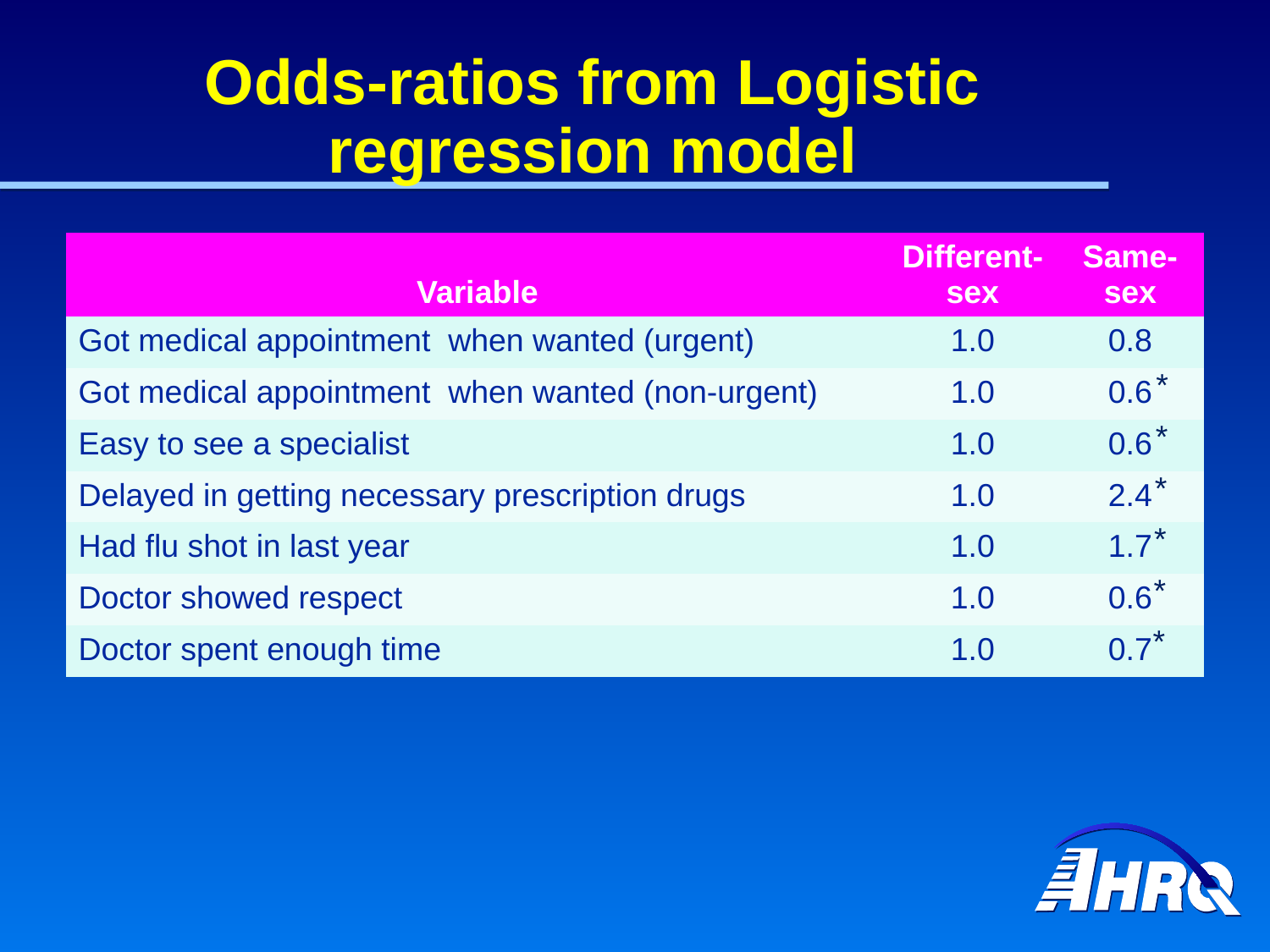

# Odds-ratios from Logistic regression model
| Variable | Different-sex | Same-sex |
| --- | --- | --- |
| Got medical appointment when wanted (urgent) | 1.0 | 0.8 |
| Got medical appointment when wanted (non-urgent) | 1.0 | 0.6 |
| Easy to see a specialist | 1.0 | 0.6 |
| Delayed in getting necessary prescription drugs | 1.0 | 2.4 |
| Had flu shot in last year | 1.0 | 1.7 |
| Doctor showed respect | 1.0 | 0.6 |
| Doctor spent enough time | 1.0 | 0.7 |
*
*
*
*
*
*